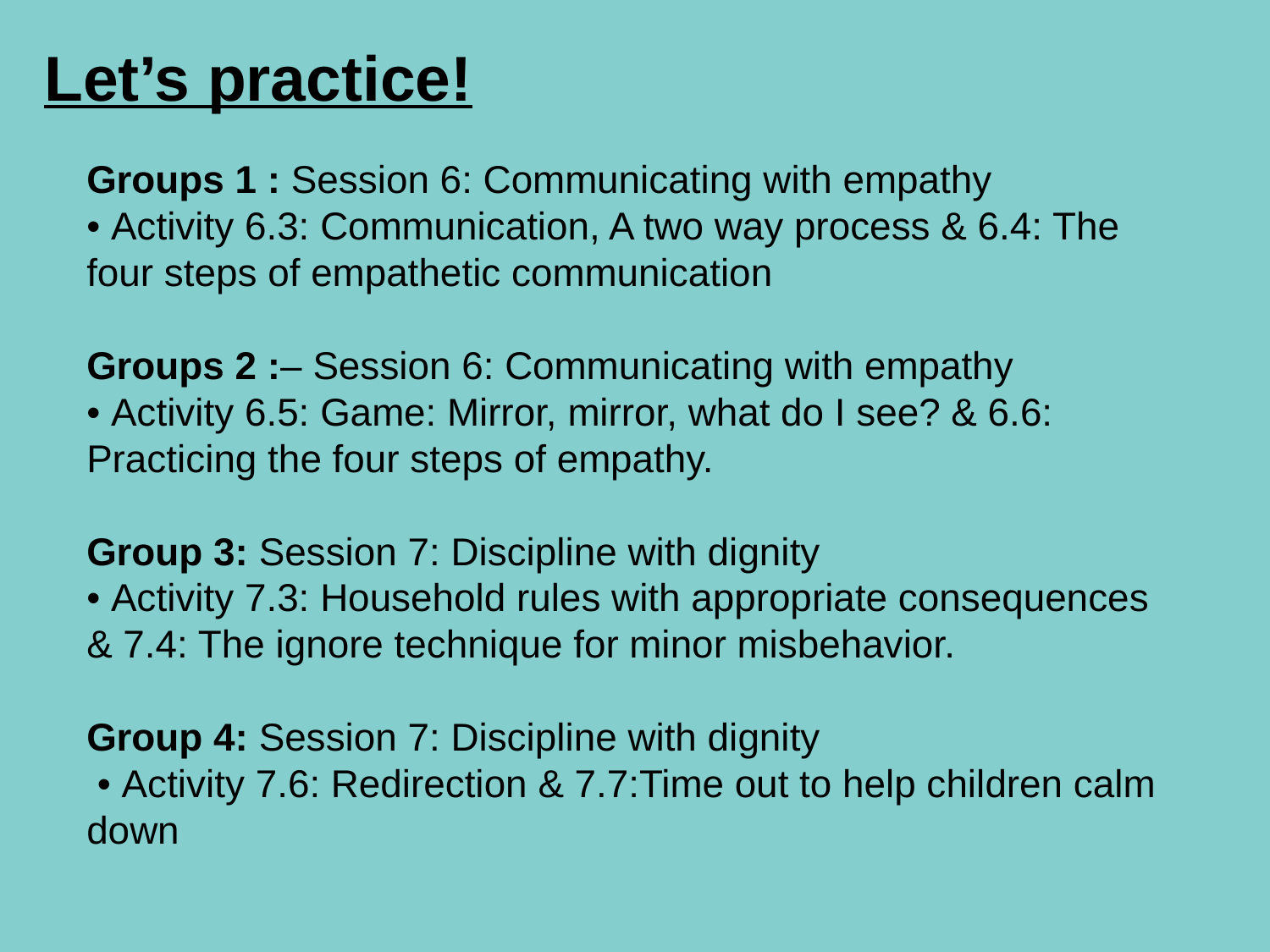

Let’s practice!
Groups 1 : Session 6: Communicating with empathy
• Activity 6.3: Communication, A two way process & 6.4: The four steps of empathetic communication

Groups 2 :– Session 6: Communicating with empathy
• Activity 6.5: Game: Mirror, mirror, what do I see? & 6.6:  Practicing the four steps of empathy.

Group 3: Session 7: Discipline with dignity
• Activity 7.3: Household rules with appropriate consequences & 7.4: The ignore technique for minor misbehavior.

Group 4: Session 7: Discipline with dignity
 • Activity 7.6: Redirection & 7.7:Time out to help children calm down